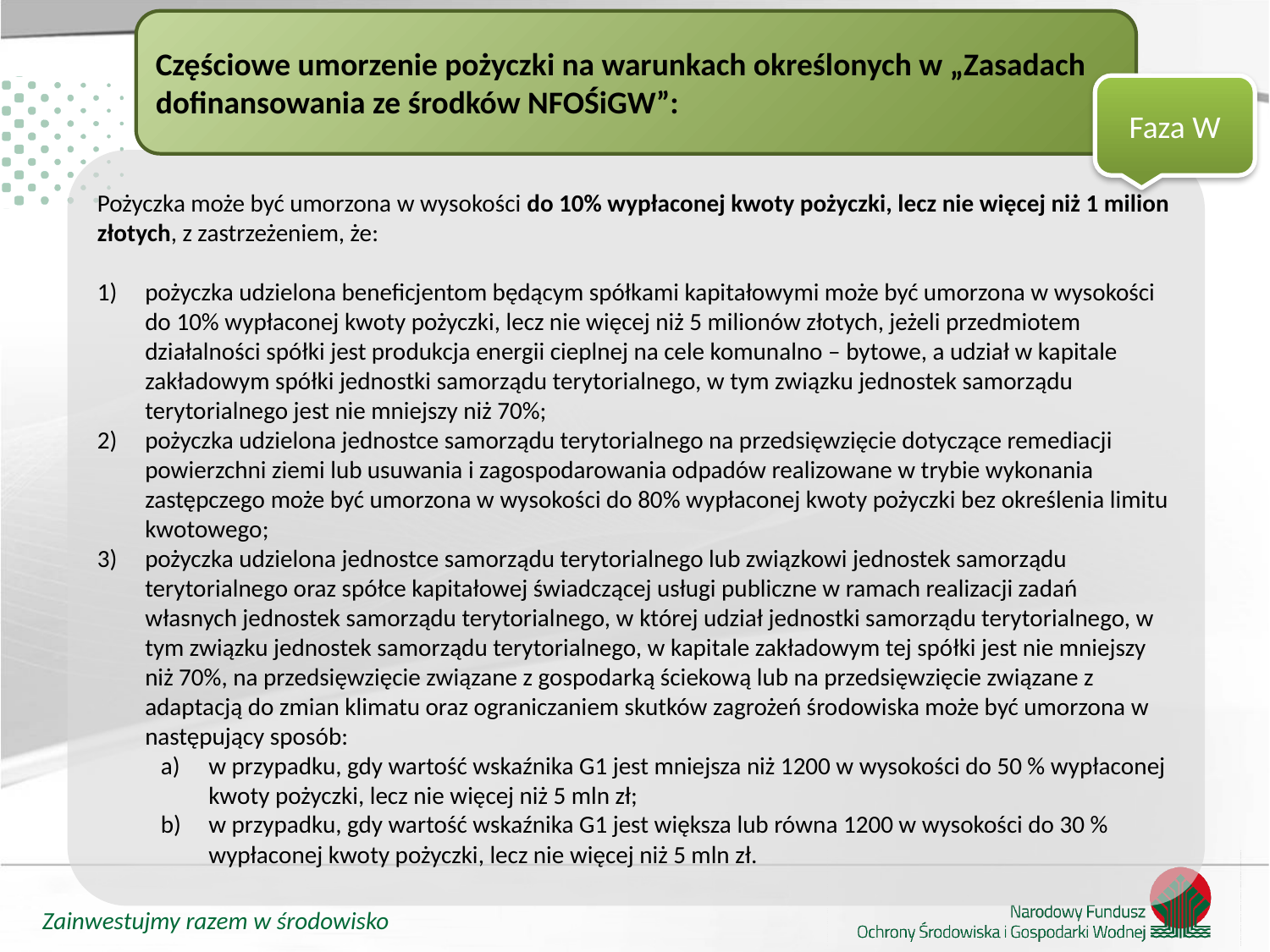

Częściowe umorzenie pożyczki na warunkach określonych w „Zasadach dofinansowania ze środków NFOŚiGW”:
Faza W
Pożyczka może być umorzona w wysokości do 10% wypłaconej kwoty pożyczki, lecz nie więcej niż 1 milion złotych, z zastrzeżeniem, że:

pożyczka udzielona beneficjentom będącym spółkami kapitałowymi może być umorzona w wysokości do 10% wypłaconej kwoty pożyczki, lecz nie więcej niż 5 milionów złotych, jeżeli przedmiotem działalności spółki jest produkcja energii cieplnej na cele komunalno – bytowe, a udział w kapitale zakładowym spółki jednostki samorządu terytorialnego, w tym związku jednostek samorządu terytorialnego jest nie mniejszy niż 70%;
pożyczka udzielona jednostce samorządu terytorialnego na przedsięwzięcie dotyczące remediacji powierzchni ziemi lub usuwania i zagospodarowania odpadów realizowane w trybie wykonania zastępczego może być umorzona w wysokości do 80% wypłaconej kwoty pożyczki bez określenia limitu kwotowego;
pożyczka udzielona jednostce samorządu terytorialnego lub związkowi jednostek samorządu terytorialnego oraz spółce kapitałowej świadczącej usługi publiczne w ramach realizacji zadań własnych jednostek samorządu terytorialnego, w której udział jednostki samorządu terytorialnego, w tym związku jednostek samorządu terytorialnego, w kapitale zakładowym tej spółki jest nie mniejszy niż 70%, na przedsięwzięcie związane z gospodarką ściekową lub na przedsięwzięcie związane z adaptacją do zmian klimatu oraz ograniczaniem skutków zagrożeń środowiska może być umorzona w następujący sposób:
w przypadku, gdy wartość wskaźnika G1 jest mniejsza niż 1200 w wysokości do 50 % wypłaconej kwoty pożyczki, lecz nie więcej niż 5 mln zł;
w przypadku, gdy wartość wskaźnika G1 jest większa lub równa 1200 w wysokości do 30 % wypłaconej kwoty pożyczki, lecz nie więcej niż 5 mln zł.